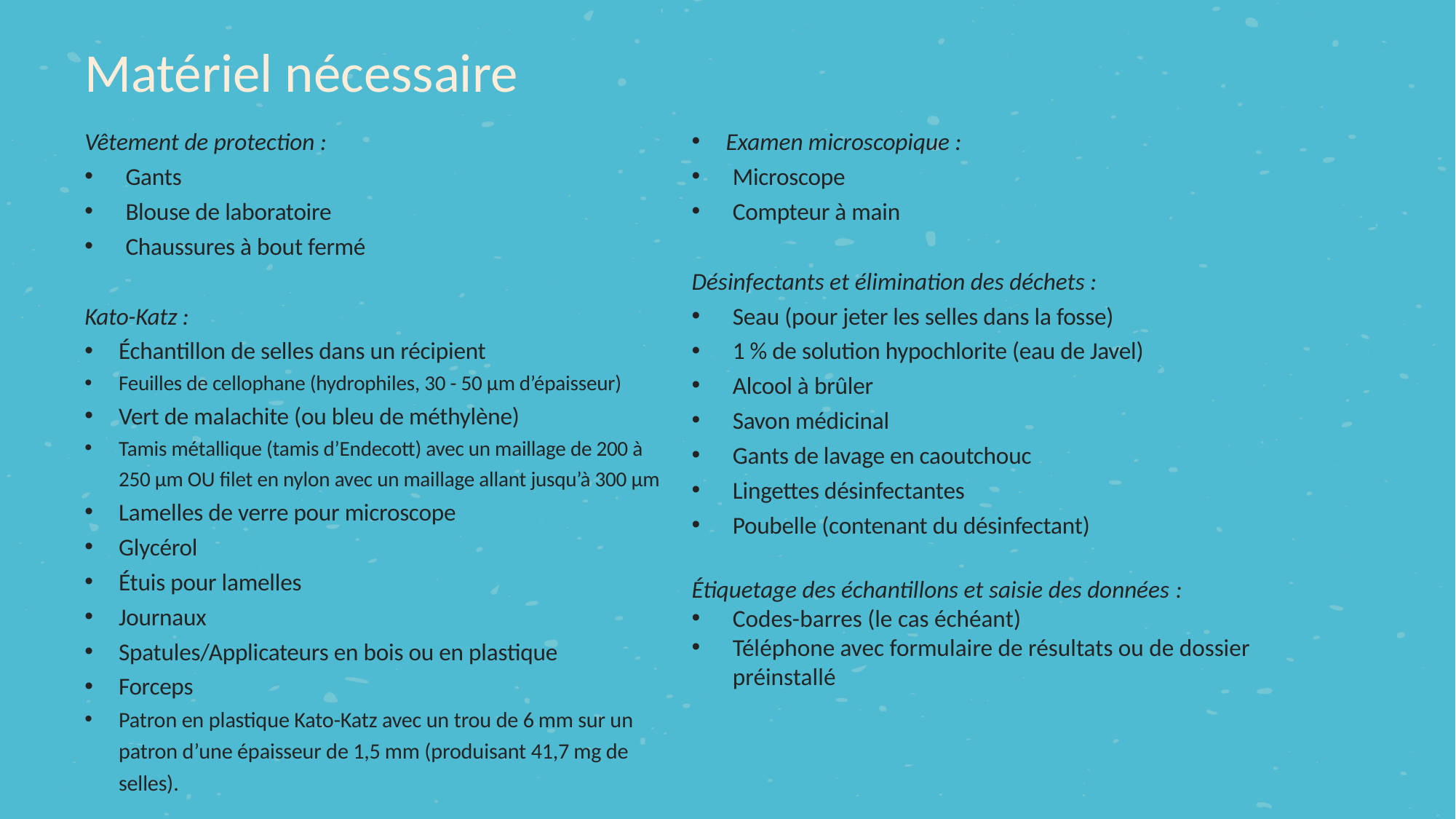

Matériel nécessaire
Vêtement de protection :
Gants
Blouse de laboratoire
Chaussures à bout fermé

Kato-Katz :
Échantillon de selles dans un récipient
Feuilles de cellophane (hydrophiles, 30 - 50 µm d’épaisseur)
Vert de malachite (ou bleu de méthylène)
Tamis métallique (tamis d’Endecott) avec un maillage de 200 à 250 µm OU filet en nylon avec un maillage allant jusqu’à 300 µm
Lamelles de verre pour microscope
Glycérol
Étuis pour lamelles
Journaux
Spatules/Applicateurs en bois ou en plastique
Forceps
Patron en plastique Kato-Katz avec un trou de 6 mm sur un patron d’une épaisseur de 1,5 mm (produisant 41,7 mg de selles).
Examen microscopique :
Microscope
Compteur à main

Désinfectants et élimination des déchets :
Seau (pour jeter les selles dans la fosse)
1 % de solution hypochlorite (eau de Javel)
Alcool à brûler
Savon médicinal
Gants de lavage en caoutchouc
Lingettes désinfectantes
Poubelle (contenant du désinfectant)

Étiquetage des échantillons et saisie des données :
Codes-barres (le cas échéant)
Téléphone avec formulaire de résultats ou de dossier préinstallé